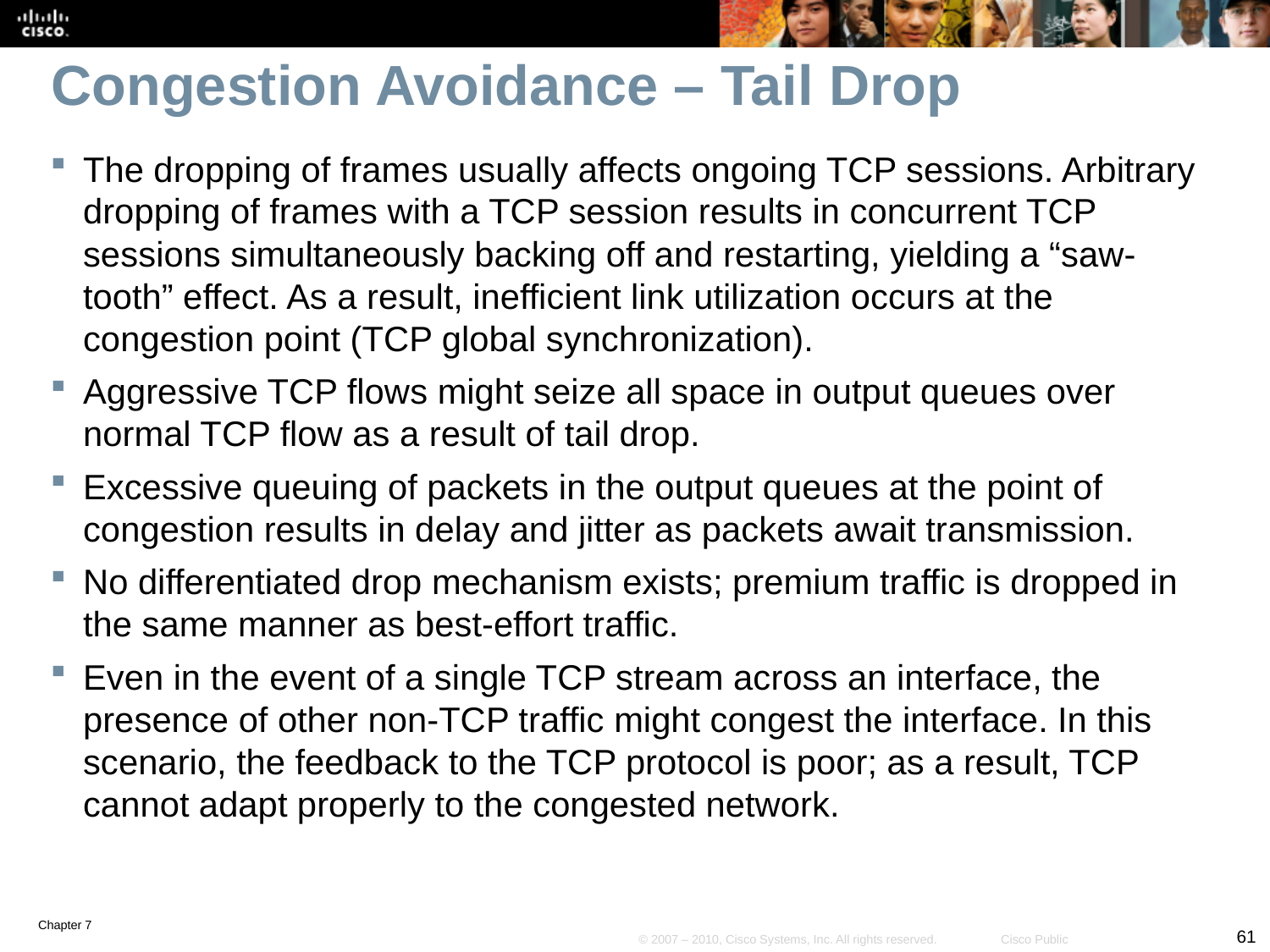

# Congestion Avoidance – Tail Drop
The dropping of frames usually affects ongoing TCP sessions. Arbitrary dropping of frames with a TCP session results in concurrent TCP sessions simultaneously backing off and restarting, yielding a “saw-tooth” effect. As a result, inefficient link utilization occurs at the congestion point (TCP global synchronization).
Aggressive TCP flows might seize all space in output queues over normal TCP flow as a result of tail drop.
Excessive queuing of packets in the output queues at the point of congestion results in delay and jitter as packets await transmission.
No differentiated drop mechanism exists; premium traffic is dropped in the same manner as best-effort traffic.
Even in the event of a single TCP stream across an interface, the presence of other non-TCP traffic might congest the interface. In this scenario, the feedback to the TCP protocol is poor; as a result, TCP cannot adapt properly to the congested network.